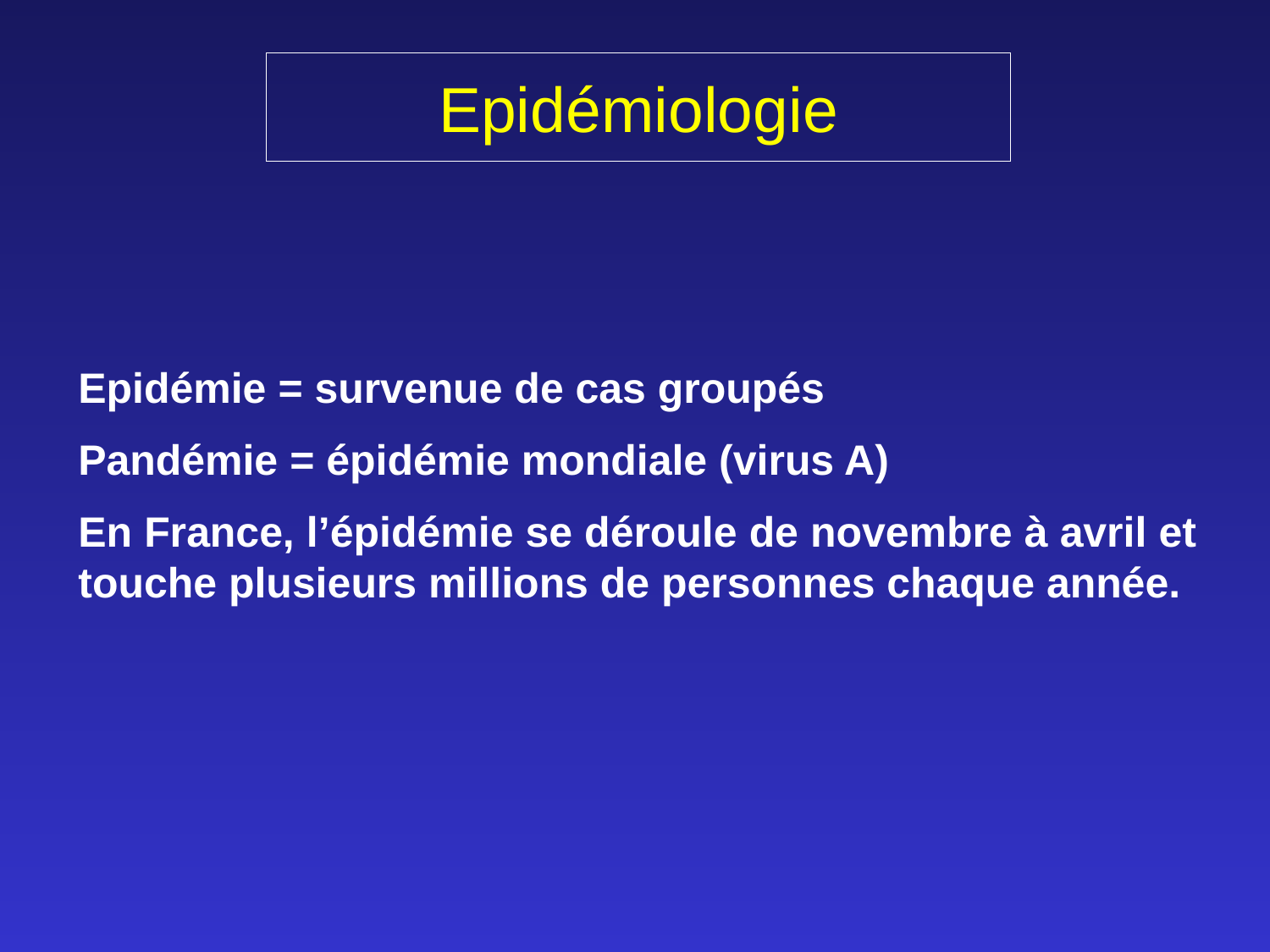

# Epidémiologie
Epidémie = survenue de cas groupés
Pandémie = épidémie mondiale (virus A)
En France, l’épidémie se déroule de novembre à avril et touche plusieurs millions de personnes chaque année.